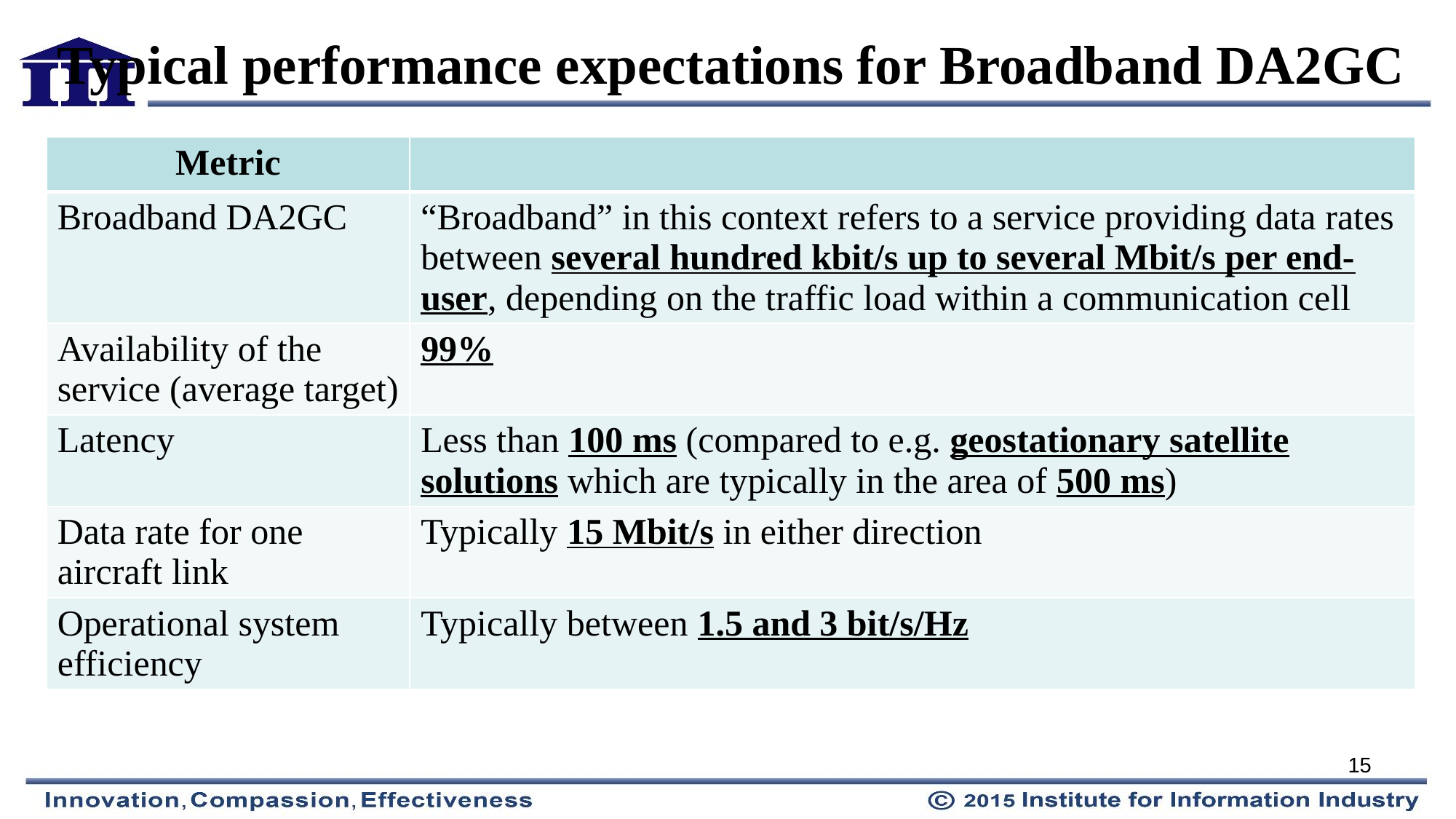

# Typical performance expectations for Broadband DA2GC
| Metric |  |
| --- | --- |
| Broadband DA2GC | “Broadband” in this context refers to a service providing data rates between several hundred kbit/s up to several Mbit/s per end-user, depending on the traffic load within a communication cell |
| Availability of the service (average target) | 99% |
| Latency | Less than 100 ms (compared to e.g. geostationary satellite solutions which are typically in the area of 500 ms) |
| Data rate for one aircraft link | Typically 15 Mbit/s in either direction |
| Operational system efficiency | Typically between 1.5 and 3 bit/s/Hz |
15